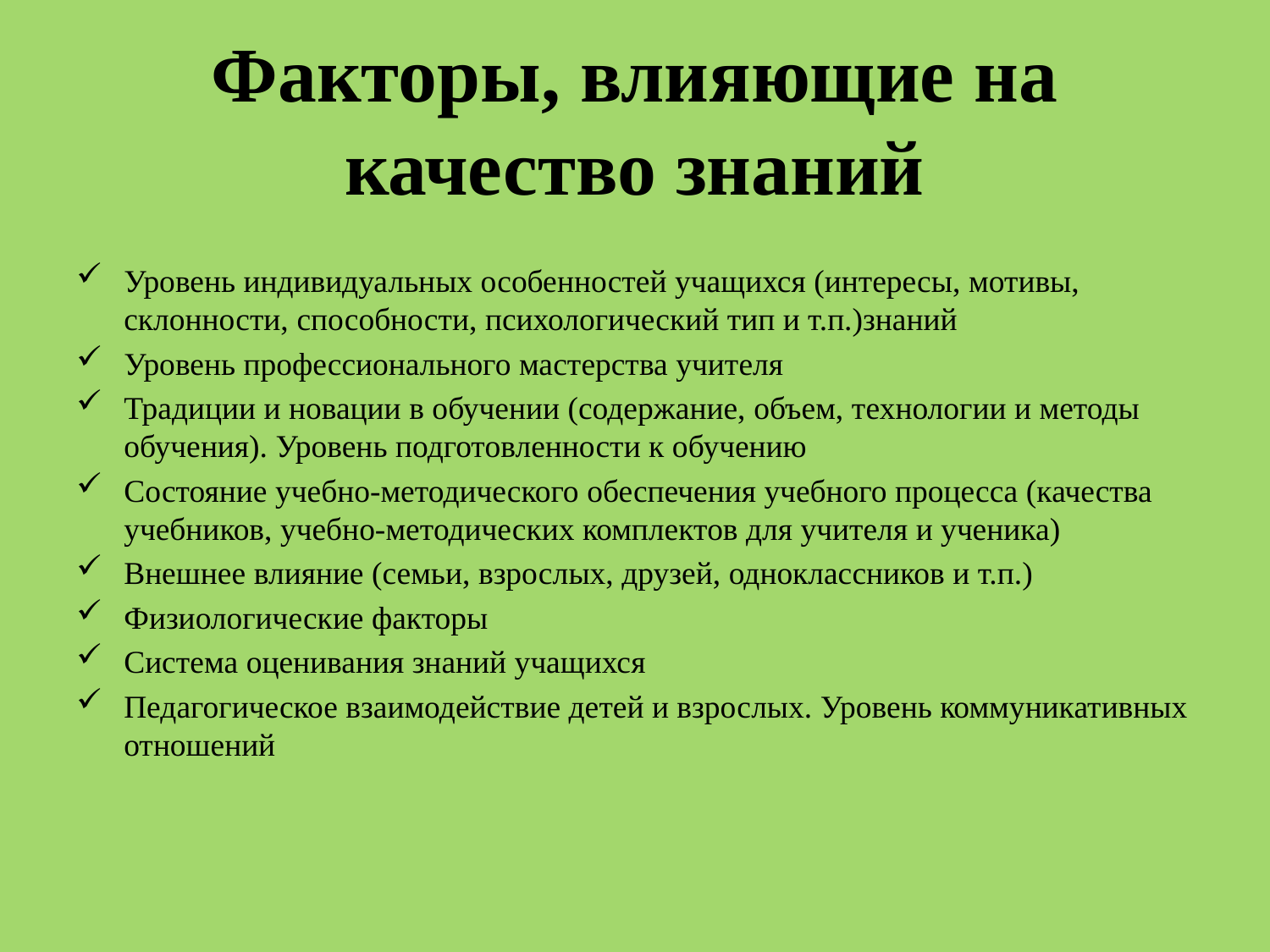

# Факторы, влияющие на качество знаний

Уровень индивидуальных особенностей учащихся (интересы, мотивы, склонности, способности, психологический тип и т.п.)знаний
Уровень профессионального мастерства учителя
Традиции и новации в обучении (содержание, объем, технологии и методы обучения). Уровень подготовленности к обучению
Состояние учебно-методического обеспечения учебного процесса (качества учебников, учебно-методических комплектов для учителя и ученика)
Внешнее влияние (семьи, взрослых, друзей, одноклассников и т.п.)
Физиологические факторы
Система оценивания знаний учащихся
Педагогическое взаимодействие детей и взрослых. Уровень коммуникативных отношений